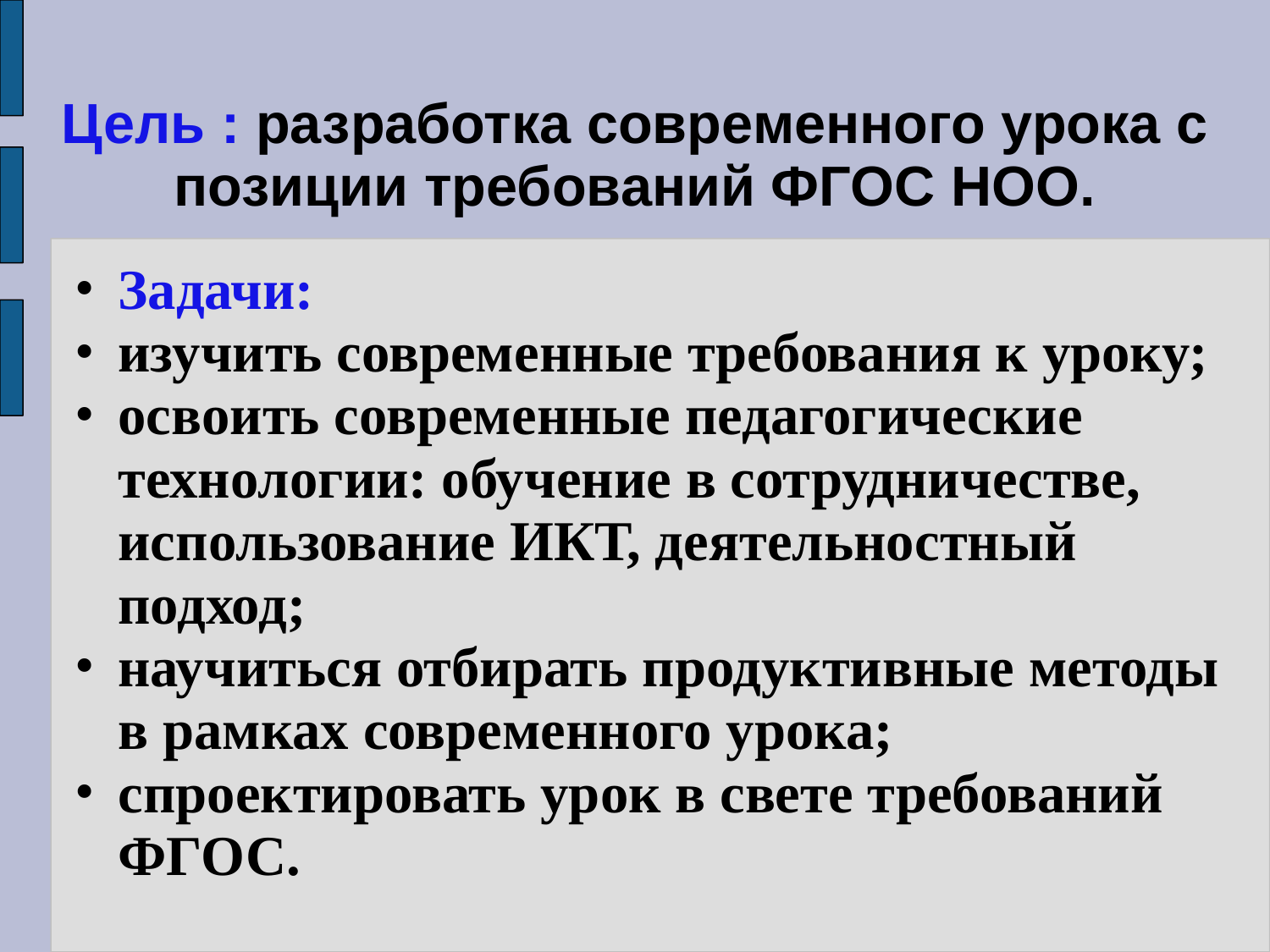

# Цель : разработка современного урока с позиции требований ФГОС НОО.
Задачи:
изучить современные требования к уроку;
освоить современные педагогические технологии: обучение в сотрудничестве, использование ИКТ, деятельностный подход;
научиться отбирать продуктивные методы в рамках современного урока;
спроектировать урок в свете требований ФГОС.